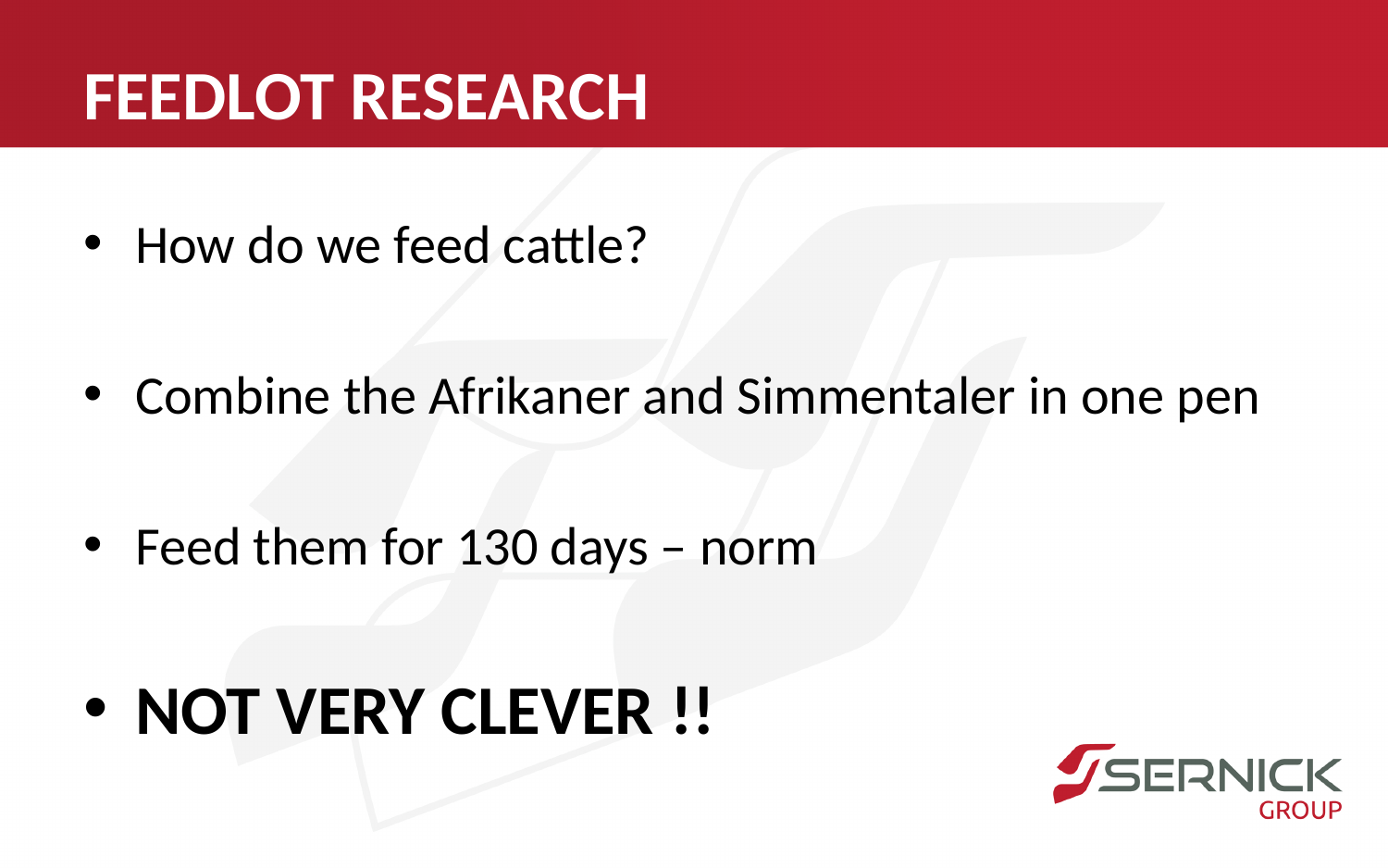

# FEEDLOT RESEARCH
How do we feed cattle?

Combine the Afrikaner and Simmentaler in one pen

Feed them for 130 days – norm

NOT VERY CLEVER !!